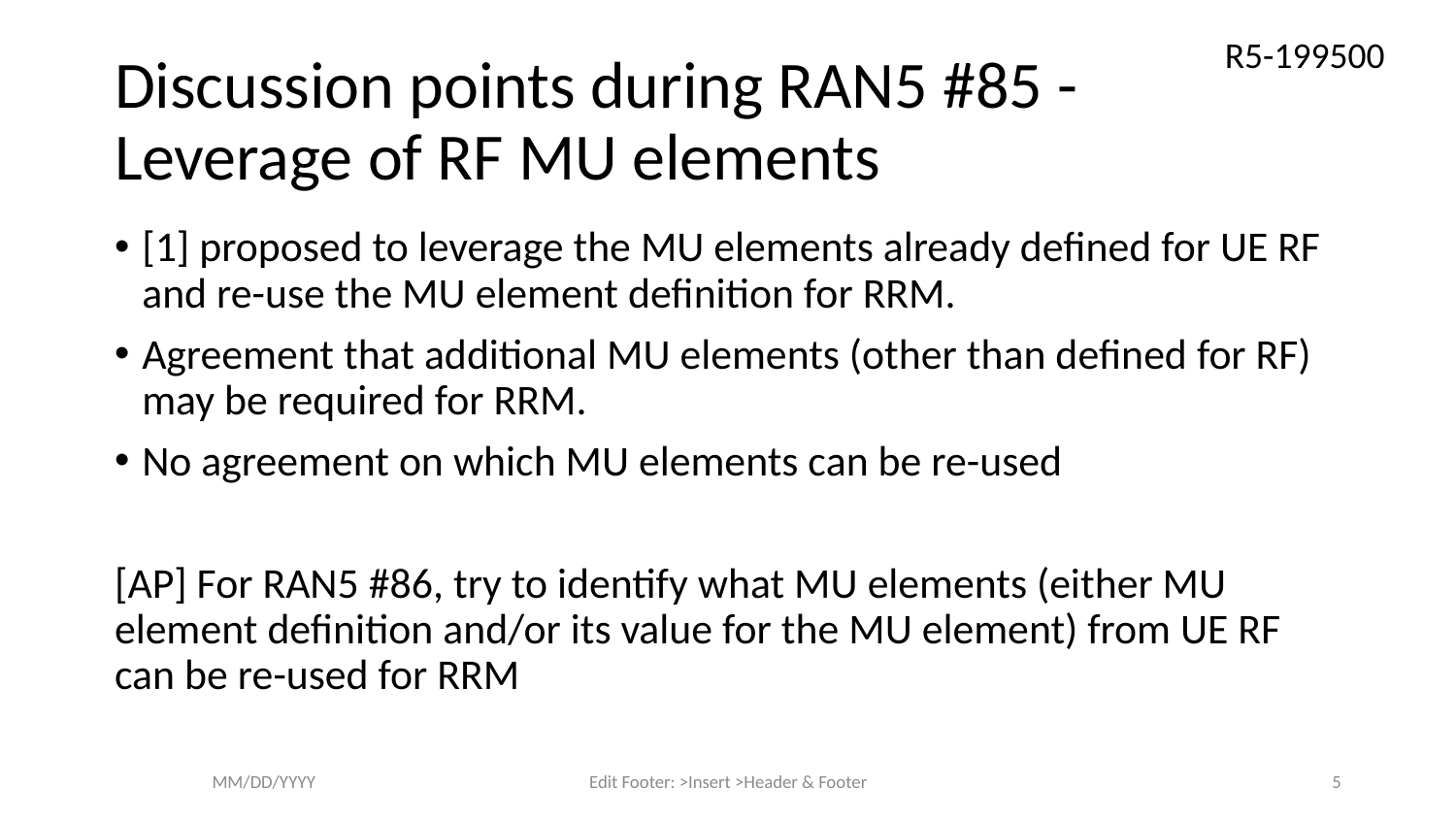

R5-199500
# Discussion points during RAN5 #85 - Leverage of RF MU elements
[1] proposed to leverage the MU elements already defined for UE RF and re-use the MU element definition for RRM.
Agreement that additional MU elements (other than defined for RF) may be required for RRM.
No agreement on which MU elements can be re-used

[AP] For RAN5 #86, try to identify what MU elements (either MU element definition and/or its value for the MU element) from UE RF can be re-used for RRM

MM/DD/YYYY
Edit Footer: >Insert >Header & Footer
5